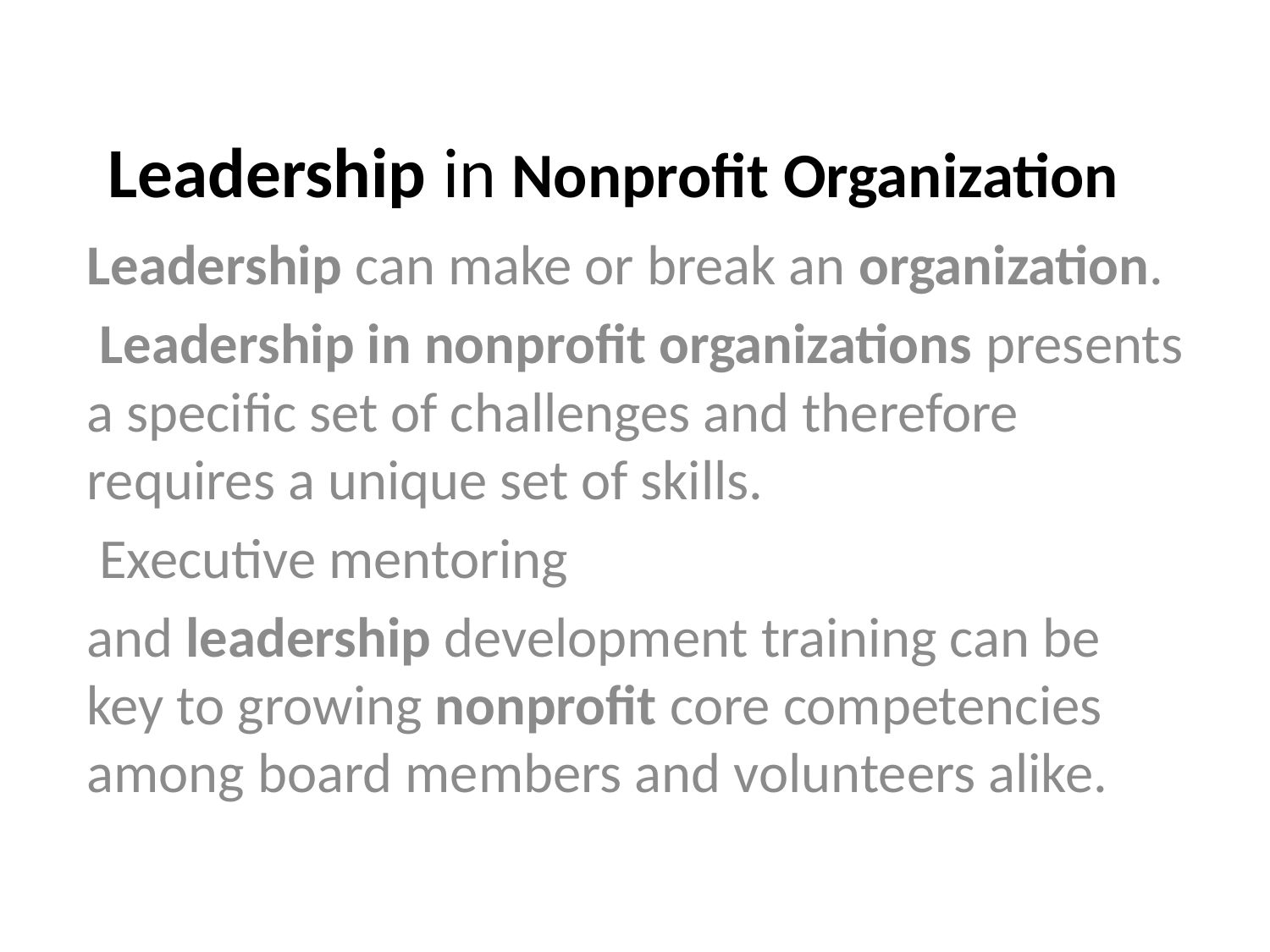

# Leadership in Nonprofit Organization
Leadership can make or break an organization.
 Leadership in nonprofit organizations presents a specific set of challenges and therefore requires a unique set of skills.
 Executive mentoring
and leadership development training can be key to growing nonprofit core competencies among board members and volunteers alike.